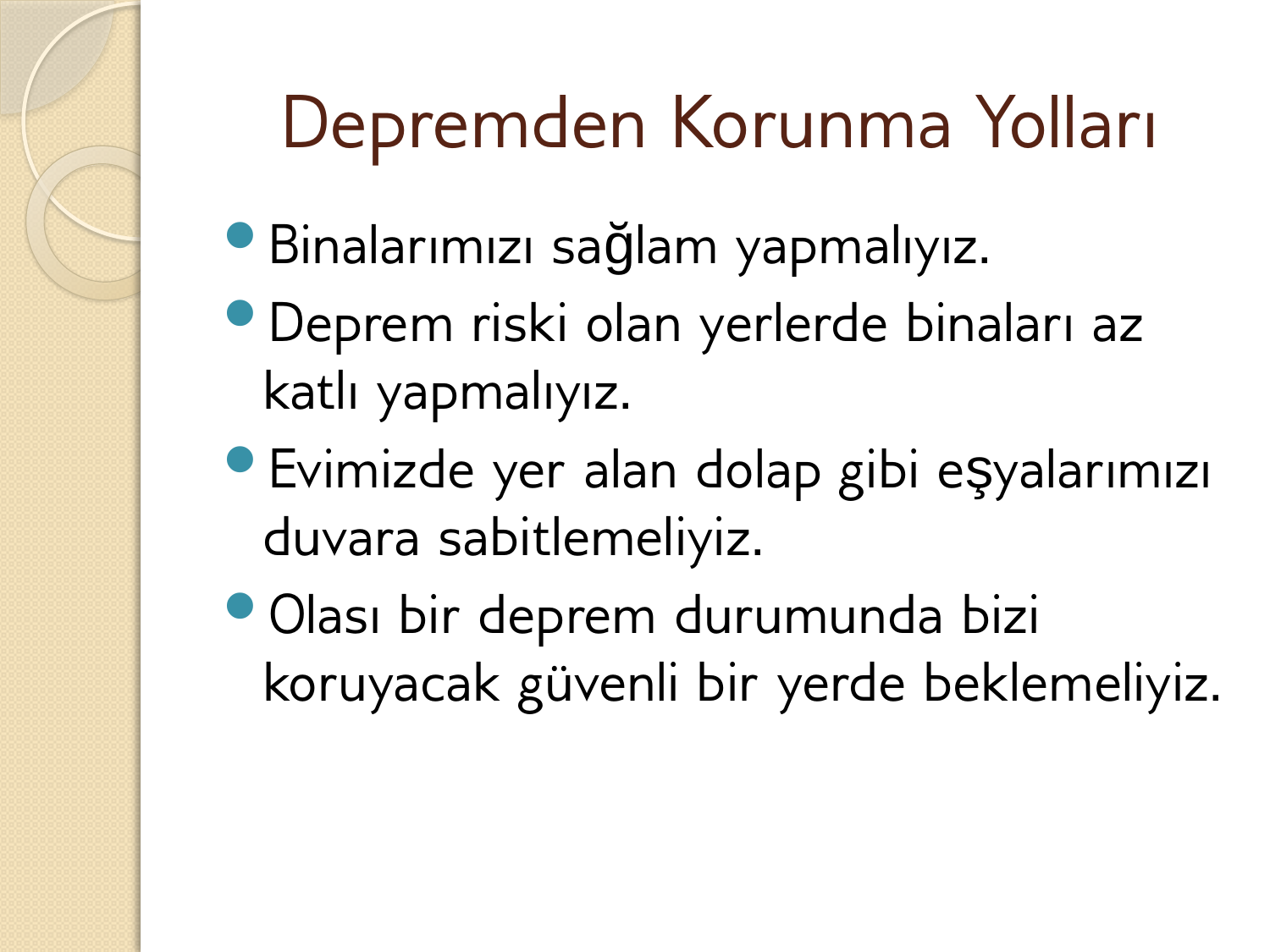

# Depremden Korunma Yolları
Binalarımızı sağlam yapmalıyız.
Deprem riski olan yerlerde binaları az katlı yapmalıyız.
Evimizde yer alan dolap gibi eşyalarımızı duvara sabitlemeliyiz.
Olası bir deprem durumunda bizi koruyacak güvenli bir yerde beklemeliyiz.